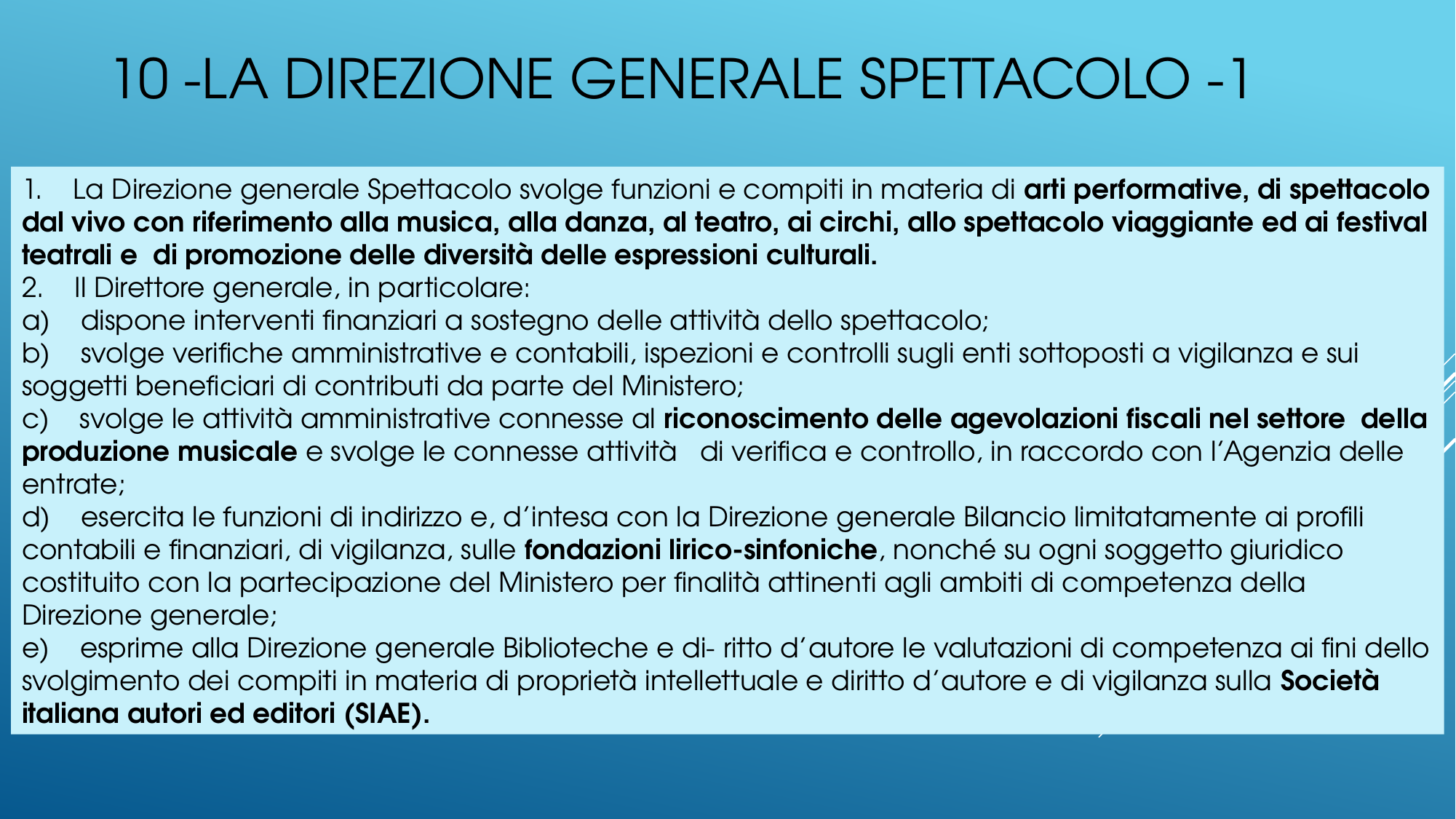

# 10 -LA DIREZIONE GENERALE spettacolo -1
1.    La Direzione generale Spettacolo svolge funzioni e compiti in materia di arti performative, di spettacolo dal vivo con riferimento alla musica, alla danza, al teatro, ai circhi, allo spettacolo viaggiante ed ai festival teatrali e  di promozione delle diversità delle espressioni culturali.
2.    Il Direttore generale, in particolare:
a)    dispone interventi finanziari a sostegno delle attività dello spettacolo;
b)    svolge verifiche amministrative e contabili, ispezioni e controlli sugli enti sottoposti a vigilanza e sui soggetti beneficiari di contributi da parte del Ministero;
c)    svolge le attività amministrative connesse al riconoscimento delle agevolazioni fiscali nel settore  della produzione musicale e svolge le connesse attività   di verifica e controllo, in raccordo con l’Agenzia delle entrate;
d)    esercita le funzioni di indirizzo e, d’intesa con la Direzione generale Bilancio limitatamente ai profili contabili e finanziari, di vigilanza, sulle fondazioni lirico-sinfoniche, nonché su ogni soggetto giuridico costituito con la partecipazione del Ministero per finalità attinenti agli ambiti di competenza della Direzione generale;
e)    esprime alla Direzione generale Biblioteche e di- ritto d’autore le valutazioni di competenza ai fini dello svolgimento dei compiti in materia di proprietà intellettuale e diritto d’autore e di vigilanza sulla Società italiana autori ed editori (SIAE).